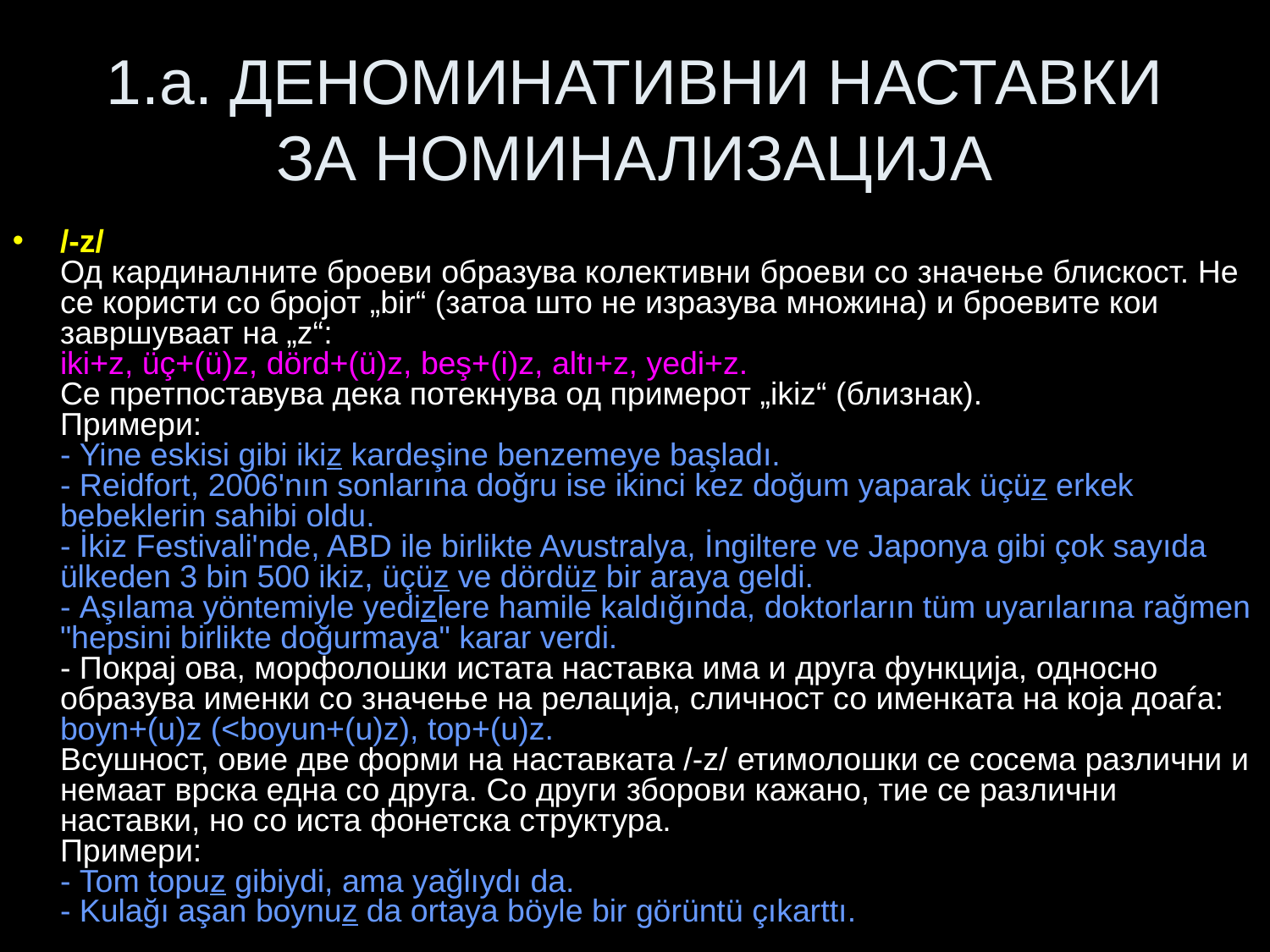

# 1.a. ДЕНОМИНАТИВНИ НАСТАВКИ ЗА НОМИНАЛИЗАЦИЈА
/-z/
Од кардиналните броеви образува колективни броеви со значење блискост. Не се користи со бројот „bir“ (затоа што не изразува множина) и броевите кои завршуваат на „z“:
iki+z, üç+(ü)z, dörd+(ü)z, beş+(i)z, altı+z, yedi+z.
Се претпоставува дека потекнува од примерот „ikiz“ (близнак).
Примери:
- Yine eskisi gibi ikiz kardeşine benzemeye başladı.
- Reidfort, 2006'nın sonlarına doğru ise ikinci kez doğum yaparak üçüz erkek bebeklerin sahibi oldu.
- İkiz Festivali'nde, ABD ile birlikte Avustralya, İngiltere ve Japonya gibi çok sayıda ülkeden 3 bin 500 ikiz, üçüz ve dördüz bir araya geldi.
- Аşılama yöntemiyle yedizlere hamile kaldığında, doktorların tüm uyarılarına rağmen "hepsini birlikte doğurmaya" karar verdi.
- Покрај ова, морфолошки истата наставка има и друга функција, односно образува именки со значење на релација, сличност со именката на која доаѓа:
boyn+(u)z (<boyun+(u)z), top+(u)z.
Всушност, овие две форми на наставката /-z/ етимолошки се сосема различни и немаат врска една со друга. Со други зборови кажано, тие се различни наставки, но со иста фонетска структура.
Примери:
- Tom topuz gibiydi, ama yağlıydı da.
- Kulağı aşan boynuz da ortaya böyle bir görüntü çıkarttı.